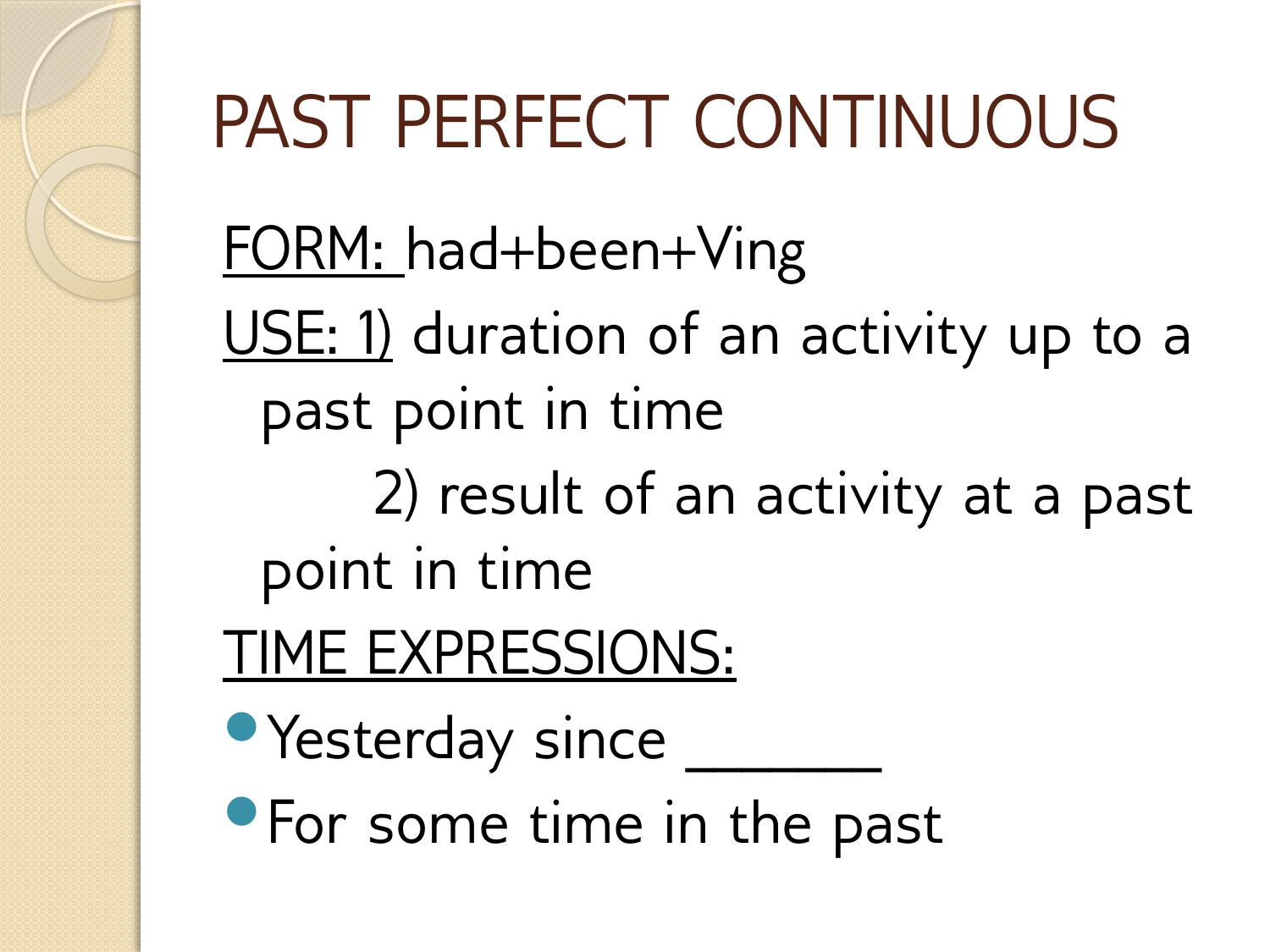

# PAST PERFECT CONTINUOUS
FORM: had+been+Ving
USE: 1) duration of an activity up to a past point in time
        2) result of an activity at a past point in time
TIME EXPRESSIONS:
Yesterday since _______
For some time in the past